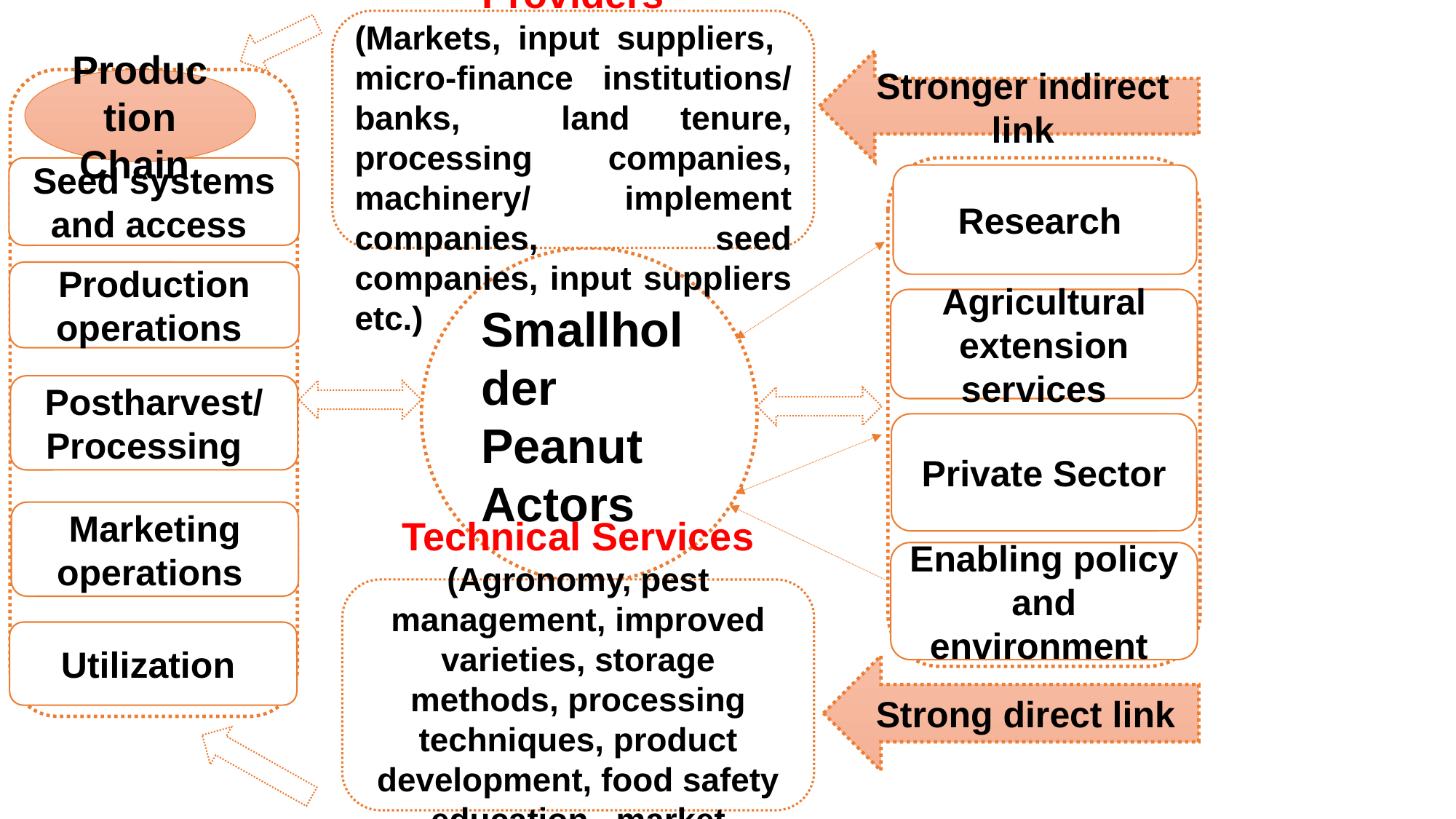

Support Service Providers
(Markets, input suppliers,  micro-finance institutions/ banks,  land tenure, processing companies, machinery/ implement companies,  seed companies, input suppliers etc.)

Stronger indirect link

Production Chain
Seed systems and access

Research
Smallholder Peanut Actors
Production operations
Agricultural extension services
Postharvest/
Processing

Private Sector
Marketing operations
Enabling policy and environment
Technical Services
(Agronomy, pest management, improved varieties, storage methods, processing techniques, product development, food safety education,  market information etc.)
Utilization
Strong direct link